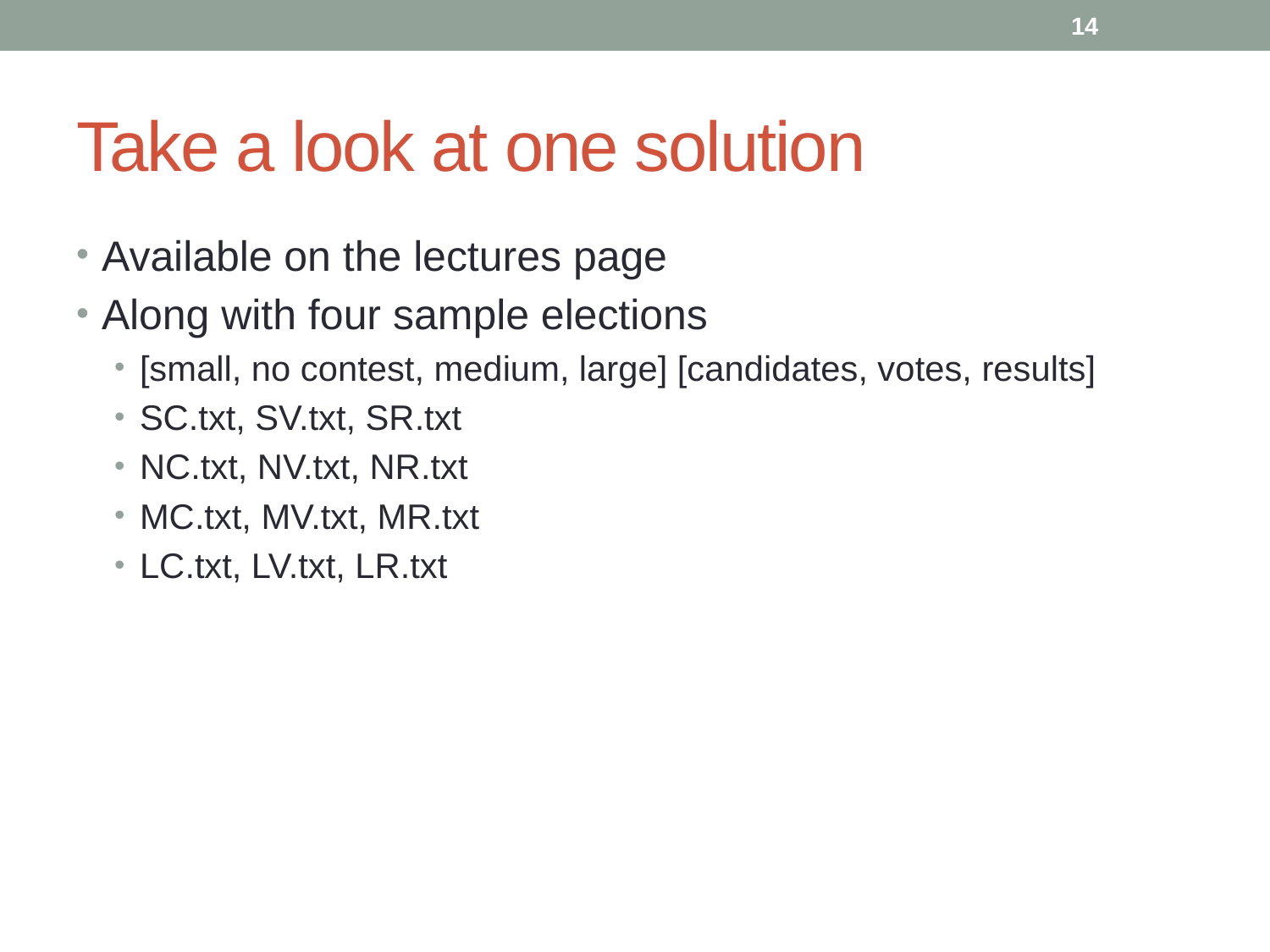

14
# Take a look at one solution
Available on the lectures page
Along with four sample elections
[small, no contest, medium, large] [candidates, votes, results]
SC.txt, SV.txt, SR.txt
NC.txt, NV.txt, NR.txt
MC.txt, MV.txt, MR.txt
LC.txt, LV.txt, LR.txt